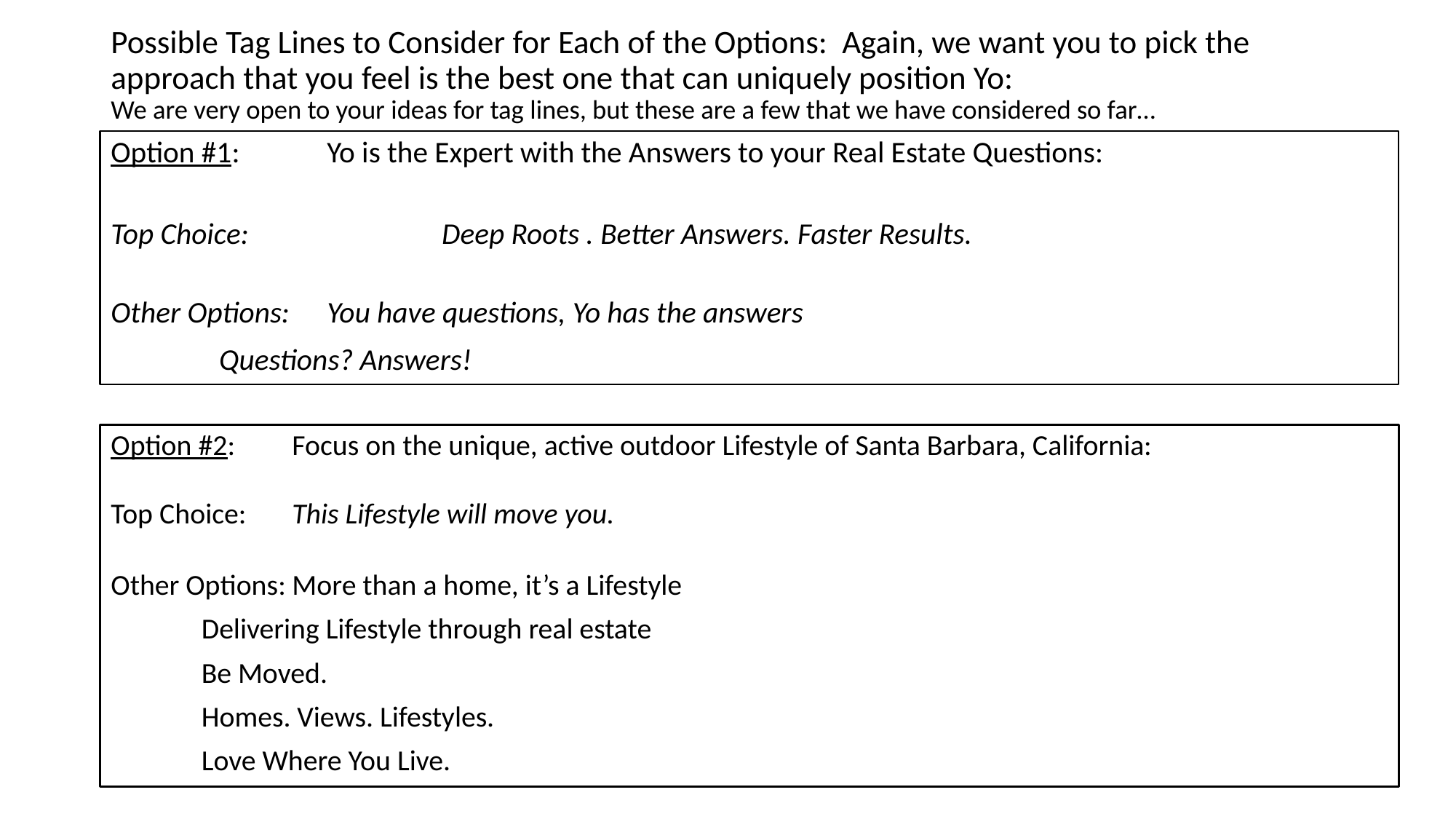

# Possible Tag Lines to Consider for Each of the Options:  Again, we want you to pick the approach that you feel is the best one that can uniquely position Yo: We are very open to your ideas for tag lines, but these are a few that we have considered so far…
Option #1:  		Yo is the Expert with the Answers to your Real Estate Questions:

Top Choice:                           	 Deep Roots . Better Answers. Faster Results.

Other Options:		You have questions, Yo has the answers
			Questions? Answers!

Option #2: 		Focus on the unique, active outdoor Lifestyle of Santa Barbara, California:

Top Choice:		This Lifestyle will move you.

Other Options:		More than a home, it’s a Lifestyle
			Delivering Lifestyle through real estate
			Be Moved.
			Homes. Views. Lifestyles.
			Love Where You Live.